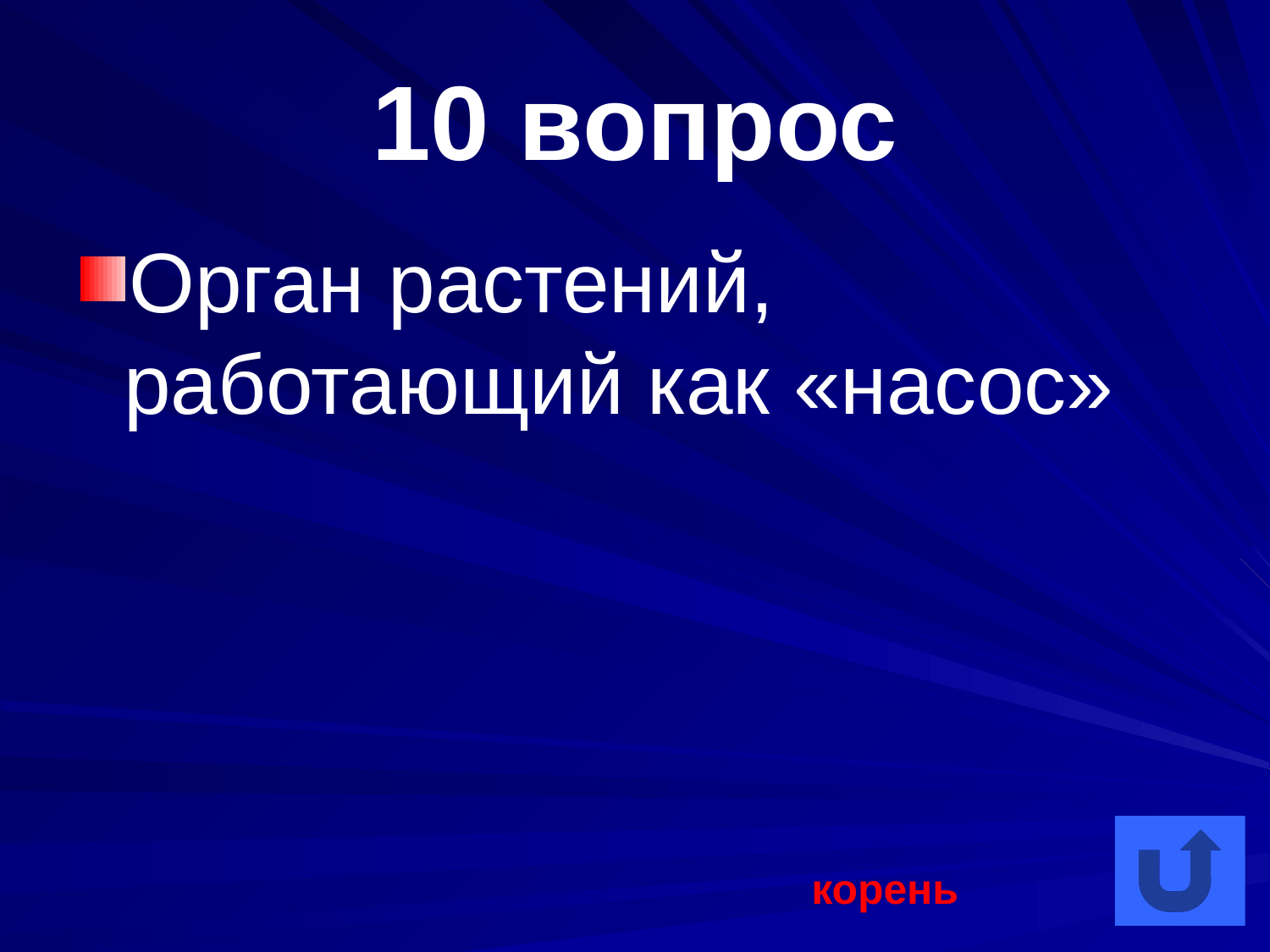

# 10 вопрос
Орган растений, работающий как «насос»

корень